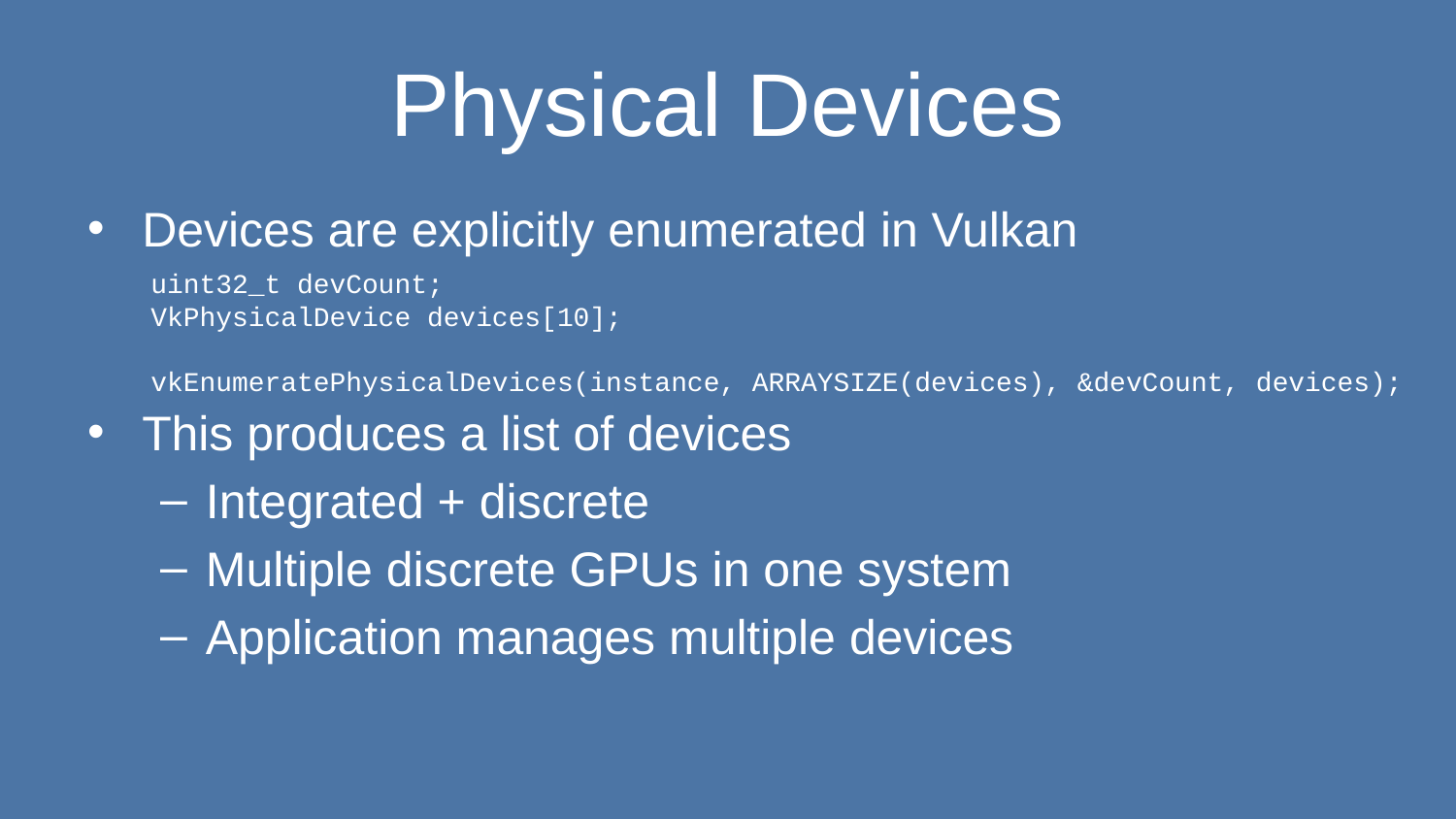

# Physical Devices
Devices are explicitly enumerated in Vulkan

This produces a list of devices
Integrated + discrete
Multiple discrete GPUs in one system
Application manages multiple devices
uint32_t devCount;
VkPhysicalDevice devices[10];

vkEnumeratePhysicalDevices(instance, ARRAYSIZE(devices), &devCount, devices);